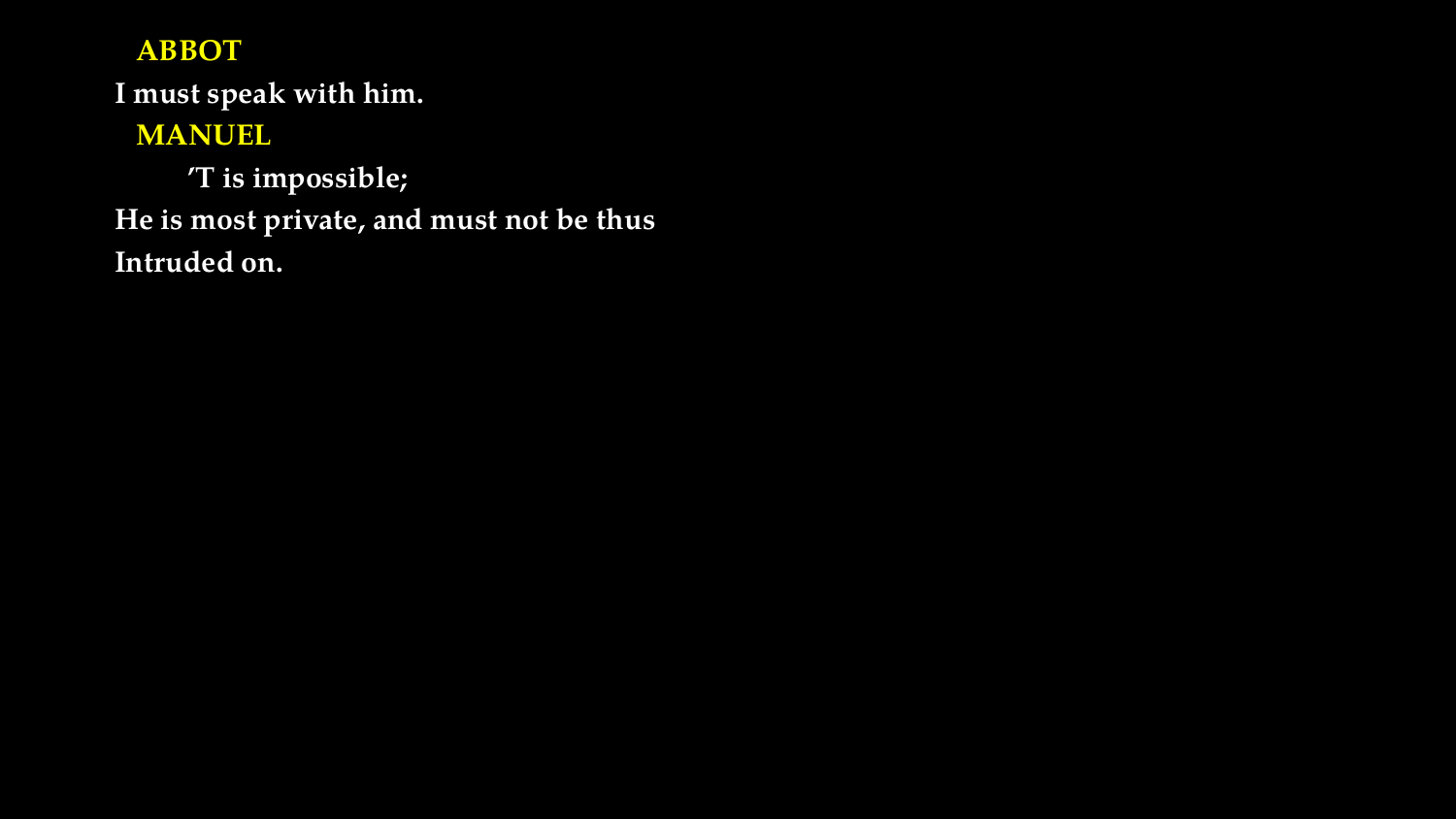

# ABBOT I must speak with him. MANUEL ’T is impossible; He is most private, and must not be thus Intruded on.